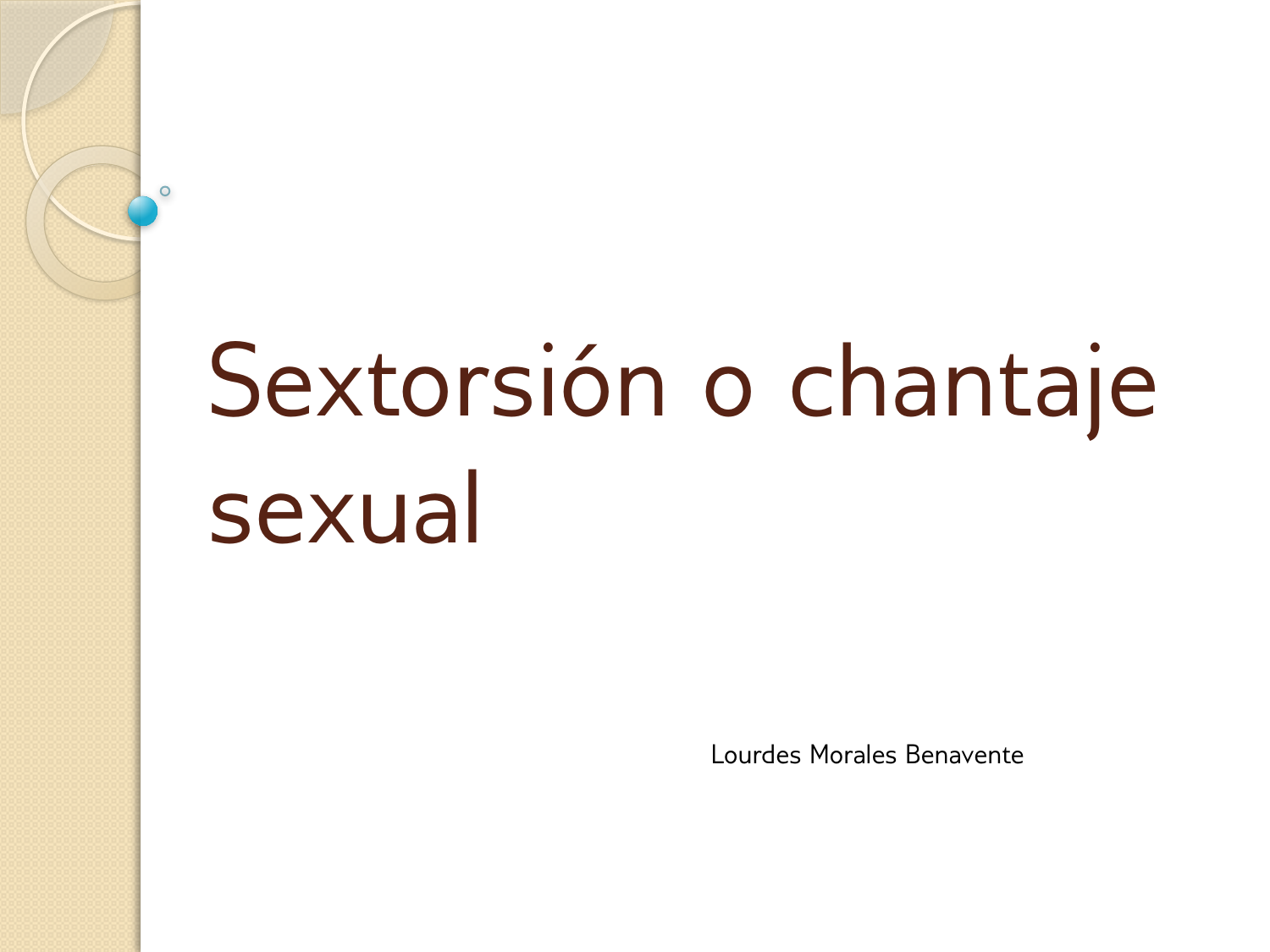

# Sextorsión o chantaje sexual
Lourdes Morales Benavente